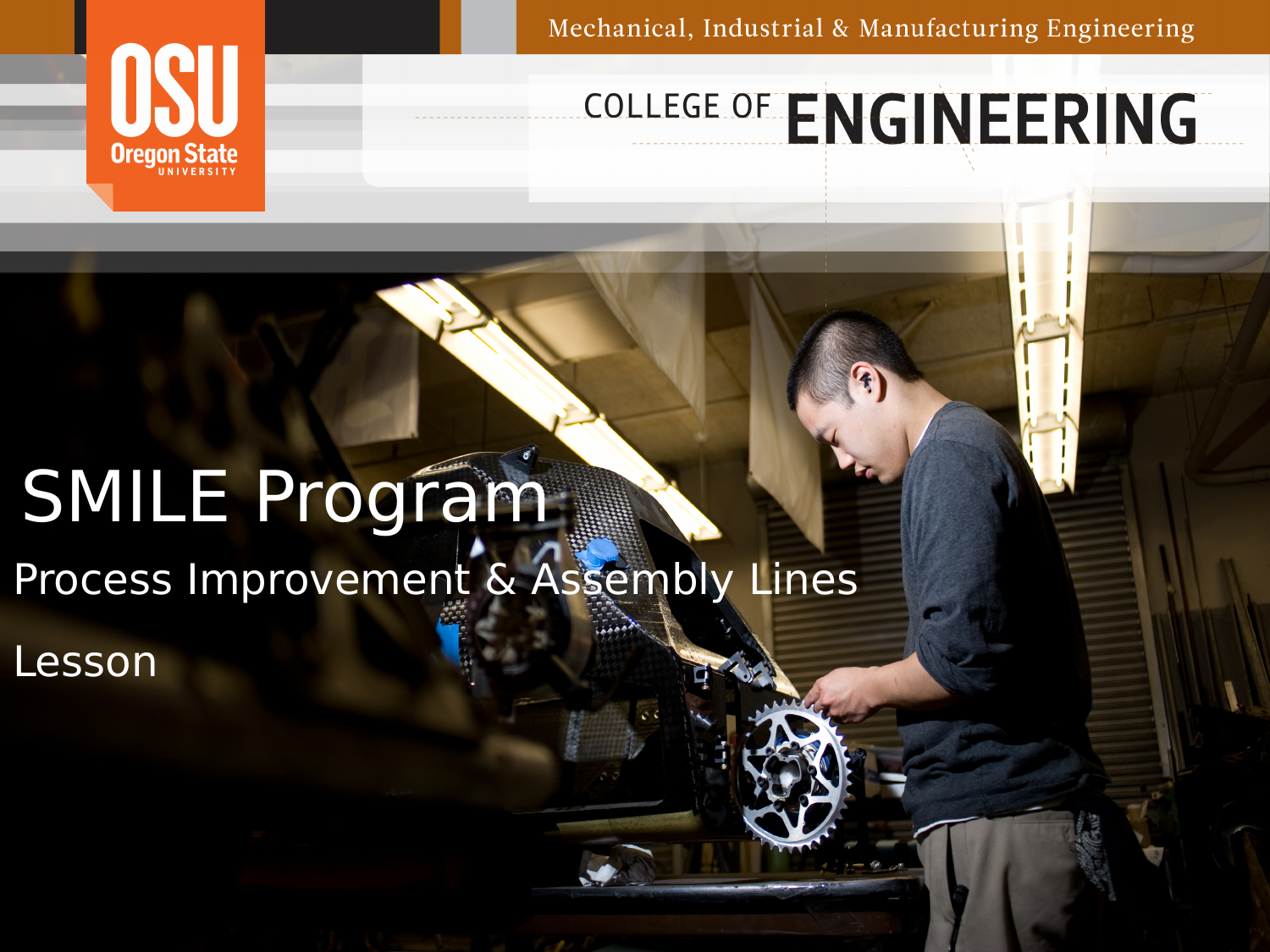

# SMILE Program
Process Improvement & Assembly Lines
Lesson